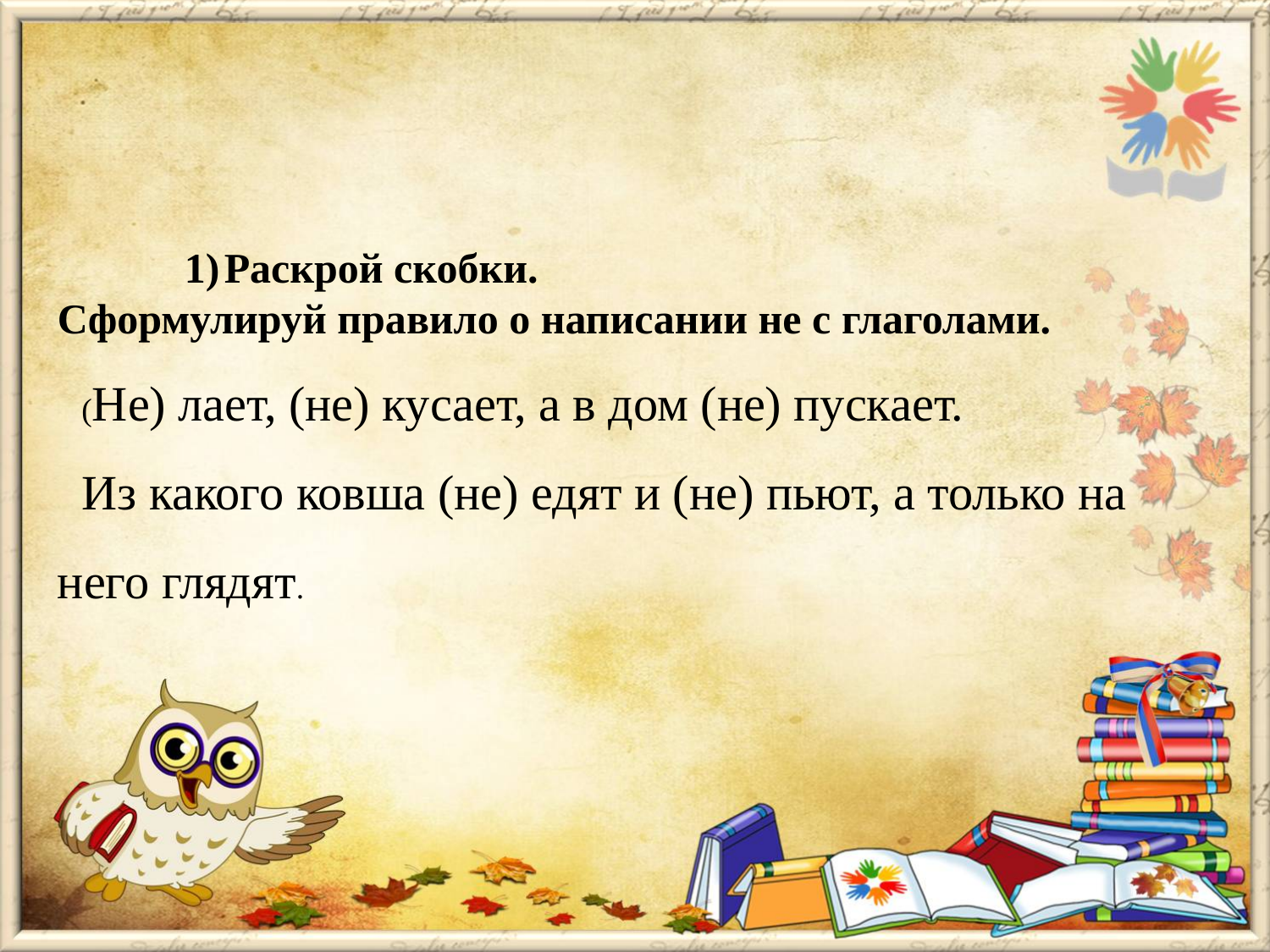

#

Раскрой скобки.
Сформулируй правило о написании не с глаголами.
   (Не) лает, (не) кусает, а в дом (не) пускает.
  Из какого ковша (не) едят и (не) пьют, а только на него глядят.